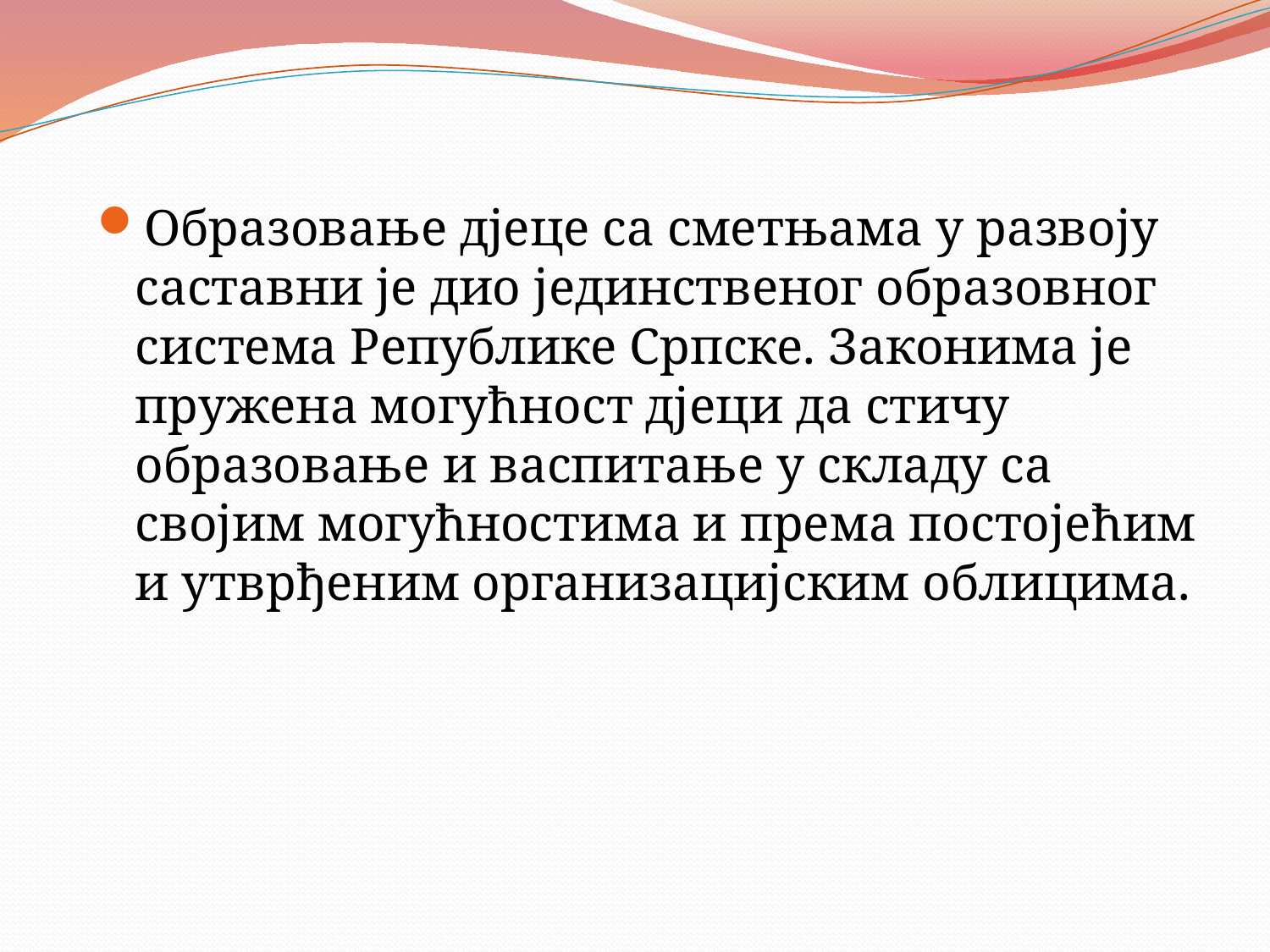

Образовање дјеце са сметњама у развоју саставни је дио јединственог образовног система Републике Српске. Законима је пружена могућност дјеци да стичу образовање и васпитање у складу са својим могућностима и према постојећим и утврђеним организацијским облицима.